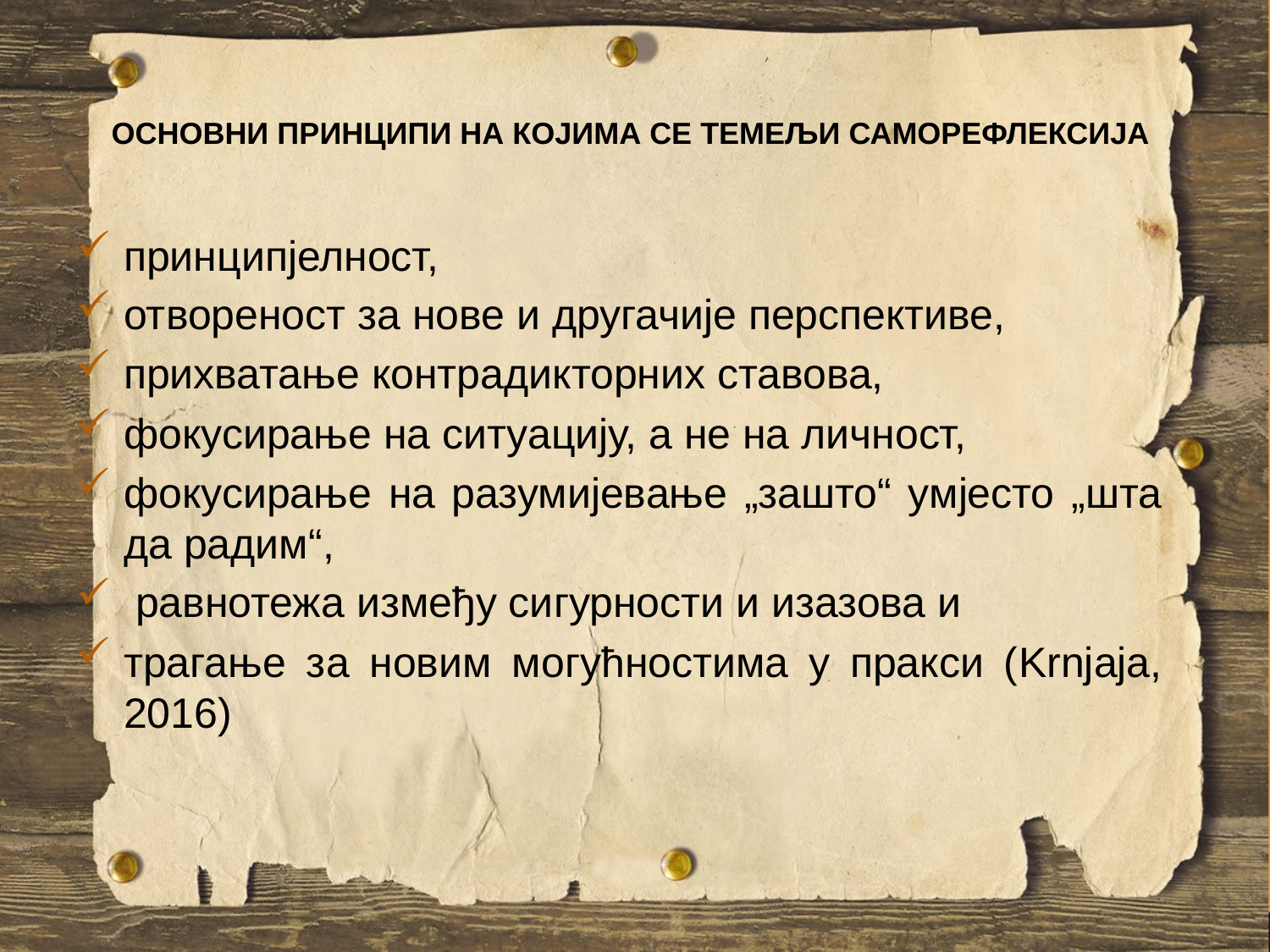

# ОСНОВНИ ПРИНЦИПИ НА КОЈИМА СЕ ТЕМЕЉИ САМОРЕФЛЕКСИЈА
принципјелност,
отвореност за нове и другачије перспективе,
прихватање контрадикторних ставова,
фокусирање на ситуацију, а не на личност,
фокусирање на разумијевање „зашто“ умјесто „шта да радим“,
 равнотежа између сигурности и изазова и
трагање за новим могућностима у пракси (Krnjaja, 2016)